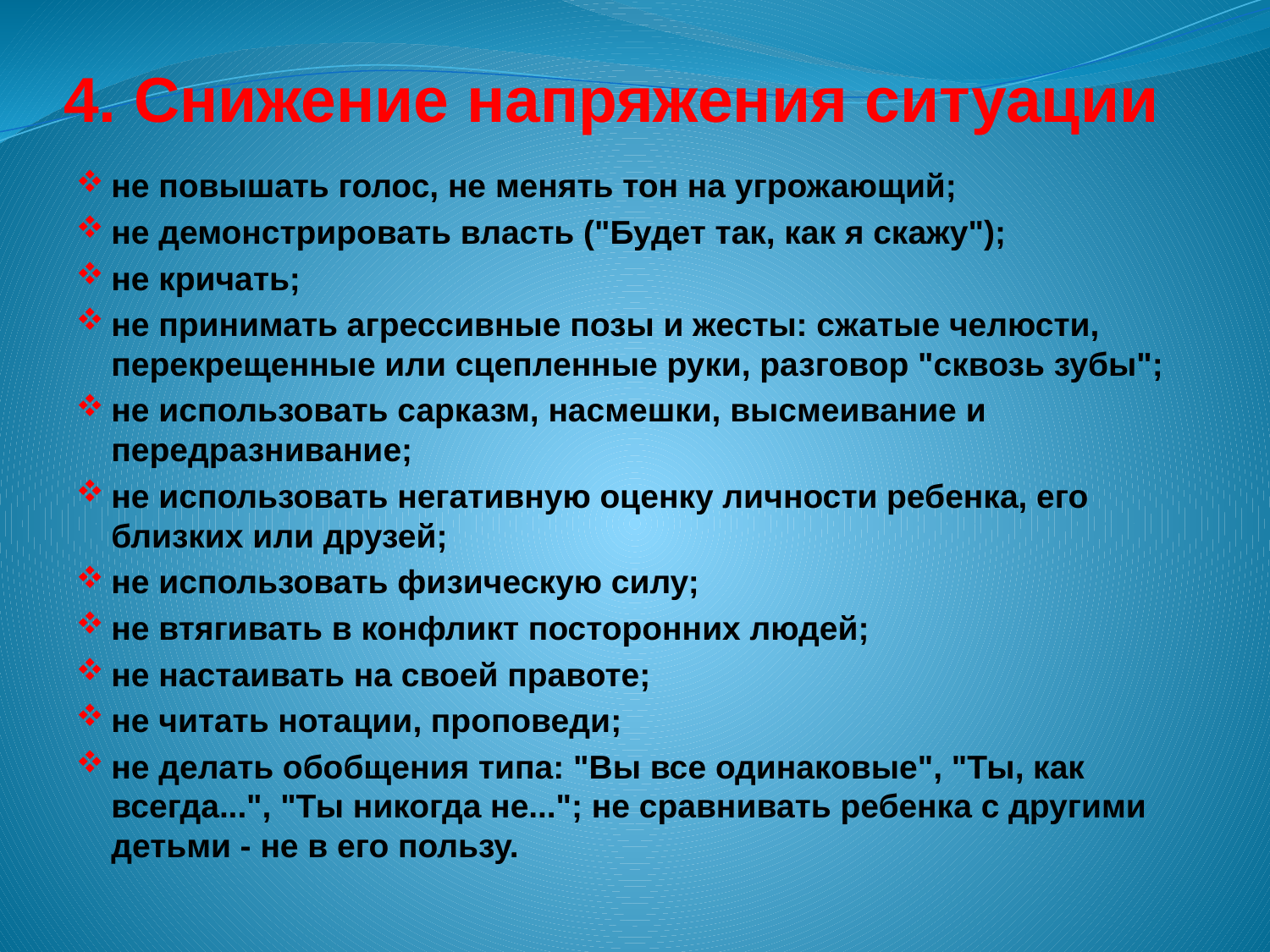

# 4. Снижение напряжения ситуации
не повышать голос, не менять тон на угрожающий;
не демонстрировать власть ("Будет так, как я скажу");
не кричать;
не принимать агрессивные позы и жесты: сжатые челюсти, перекрещенные или сцепленные руки, разговор "сквозь зубы";
не использовать сарказм, насмешки, высмеивание и передразнивание;
не использовать негативную оценку личности ребенка, его близких или друзей;
не использовать физическую силу;
не втягивать в конфликт посторонних людей;
не настаивать на своей правоте;
не читать нотации, проповеди;
не делать обобщения типа: "Вы все одинаковые", "Ты, как всегда...", "Ты никогда не..."; не сравнивать ребенка с другими детьми - не в его пользу.